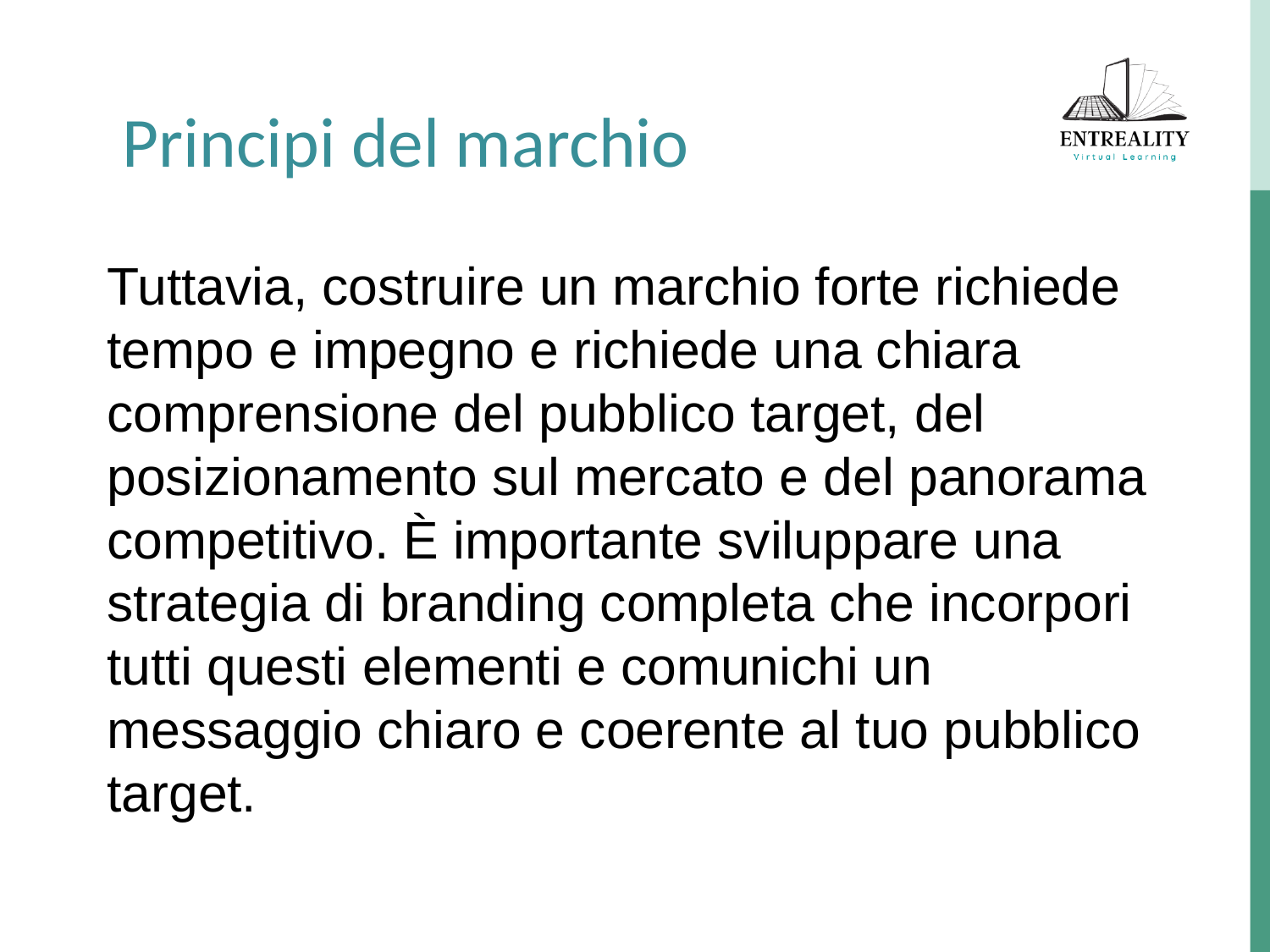

Principi del marchio
Tuttavia, costruire un marchio forte richiede tempo e impegno e richiede una chiara comprensione del pubblico target, del posizionamento sul mercato e del panorama competitivo. È importante sviluppare una strategia di branding completa che incorpori tutti questi elementi e comunichi un messaggio chiaro e coerente al tuo pubblico target.